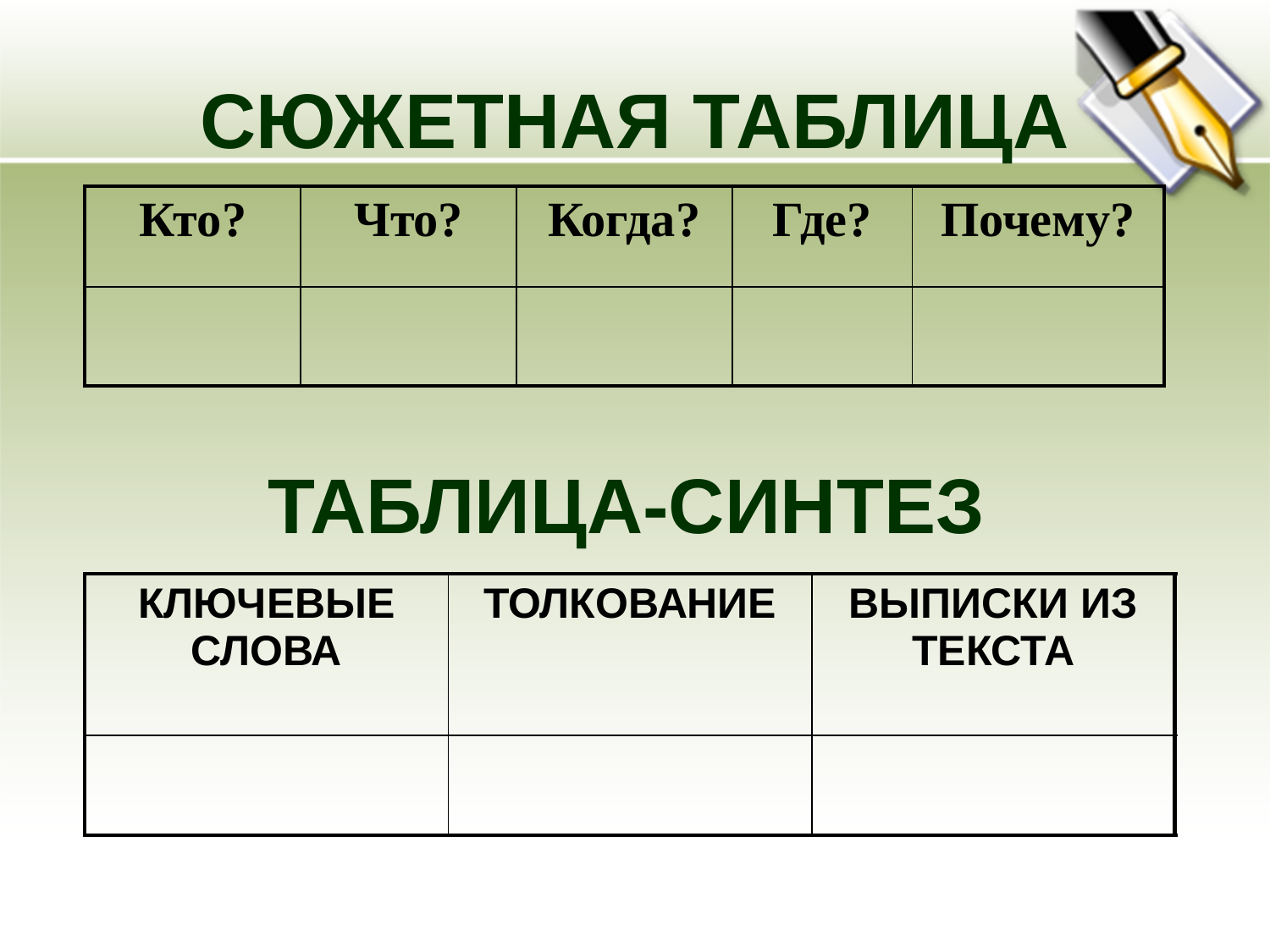

# СЮЖЕТНАЯ ТАБЛИЦА
| Кто? | Что? | Когда? | Где? | Почему? |
| --- | --- | --- | --- | --- |
|  |  |  |  |  |
ТАБЛИЦА-СИНТЕЗ
| КЛЮЧЕВЫЕ СЛОВА | ТОЛКОВАНИЕ | ВЫПИСКИ ИЗ ТЕКСТА |
| --- | --- | --- |
|  |  |  |